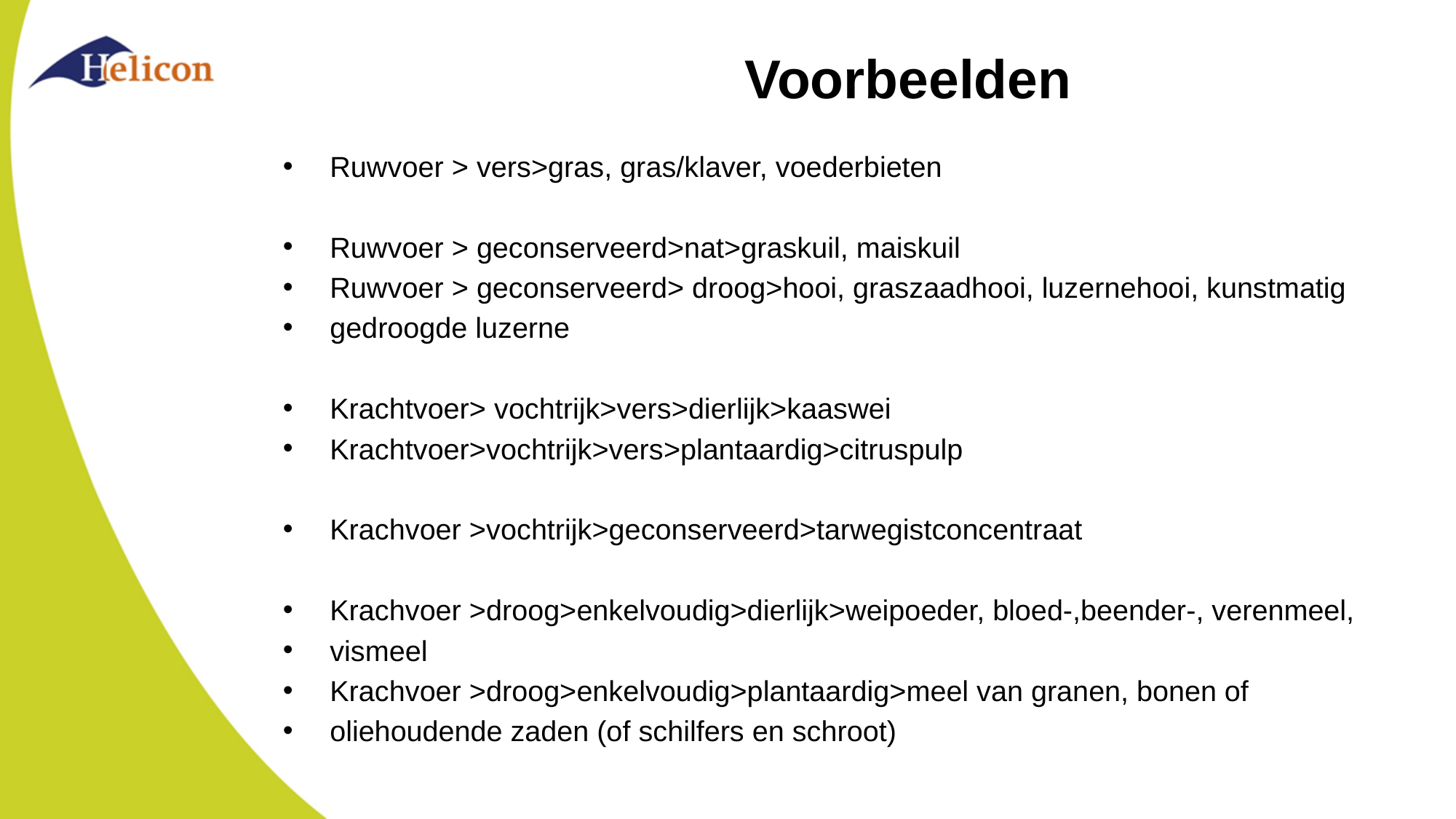

# Voorbeelden
 Ruwvoer > vers>gras, gras/klaver, voederbieten

 Ruwvoer > geconserveerd>nat>graskuil, maiskuil
 Ruwvoer > geconserveerd> droog>hooi, graszaadhooi, luzernehooi, kunstmatig
 gedroogde luzerne

 Krachtvoer> vochtrijk>vers>dierlijk>kaaswei
 Krachtvoer>vochtrijk>vers>plantaardig>citruspulp

 Krachvoer >vochtrijk>geconserveerd>tarwegistconcentraat

 Krachvoer >droog>enkelvoudig>dierlijk>weipoeder, bloed-,beender-, verenmeel,
 vismeel
 Krachvoer >droog>enkelvoudig>plantaardig>meel van granen, bonen of
 oliehoudende zaden (of schilfers en schroot)